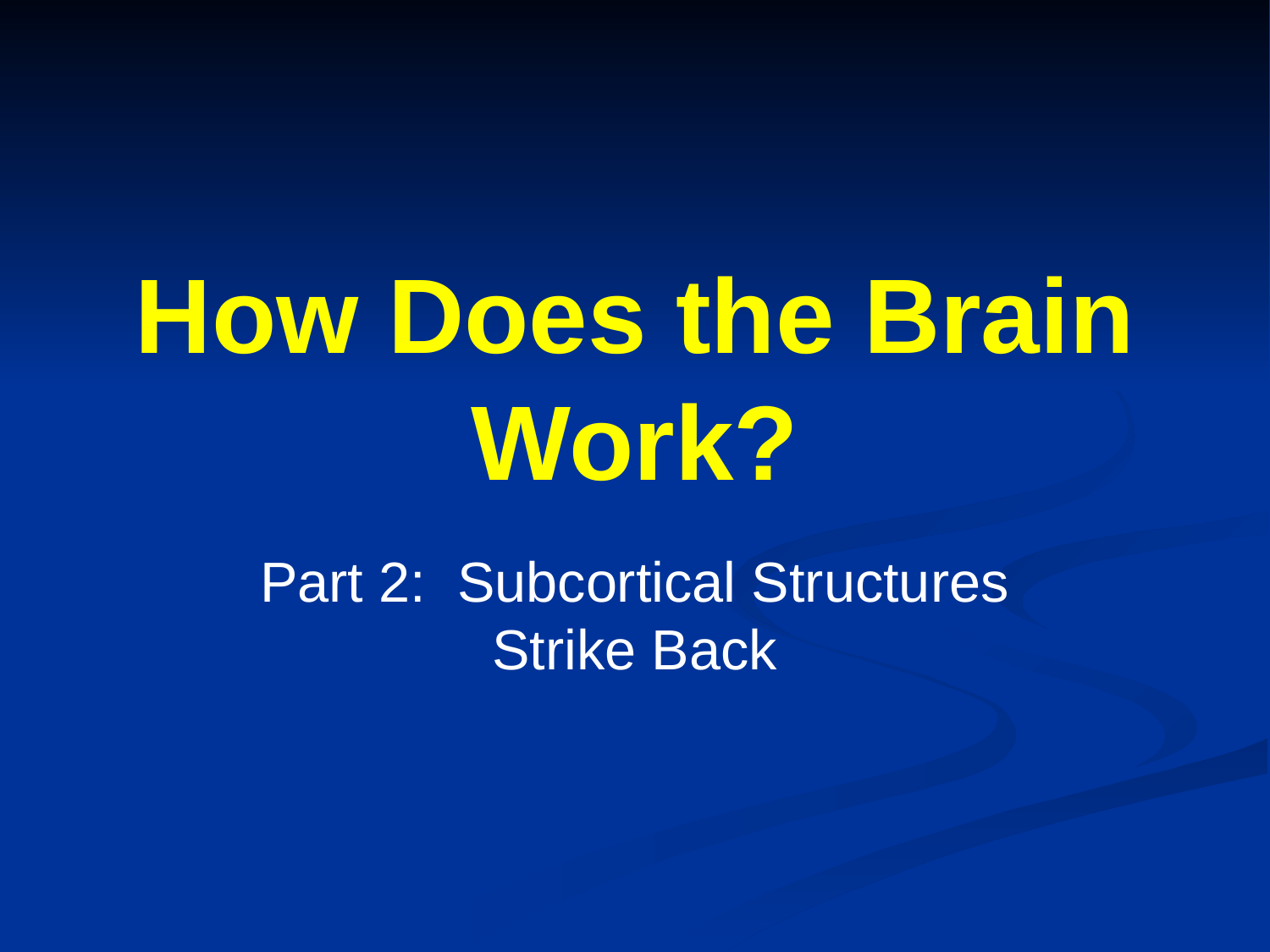

# How Does the Brain Work?
Part 2:  Subcortical Structures Strike Back